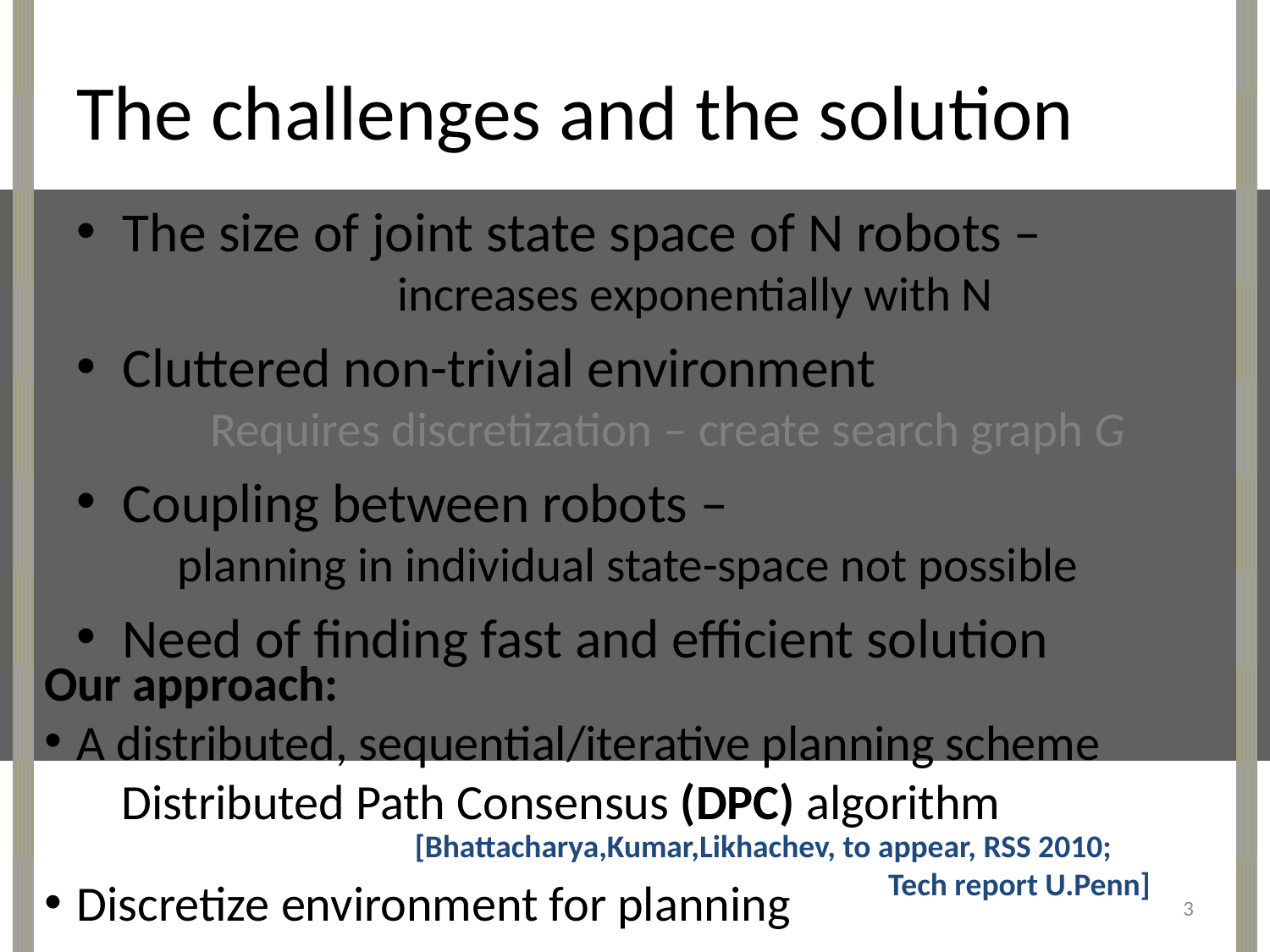

# The challenges and the solution
The size of joint state space of N robots –
                         increases exponentially with N
Cluttered non-trivial environment
        Requires discretization – create search graph G
Coupling between robots –
     planning in individual state-space not possible
Need of finding fast and efficient solution
Our approach:
A distributed, sequential/iterative planning scheme
    Distributed Path Consensus (DPC) algorithm
Discretize environment for planning
[Bhattacharya,Kumar,Likhachev, to appear, RSS 2010;
                                                                  Tech report U.Penn]
3